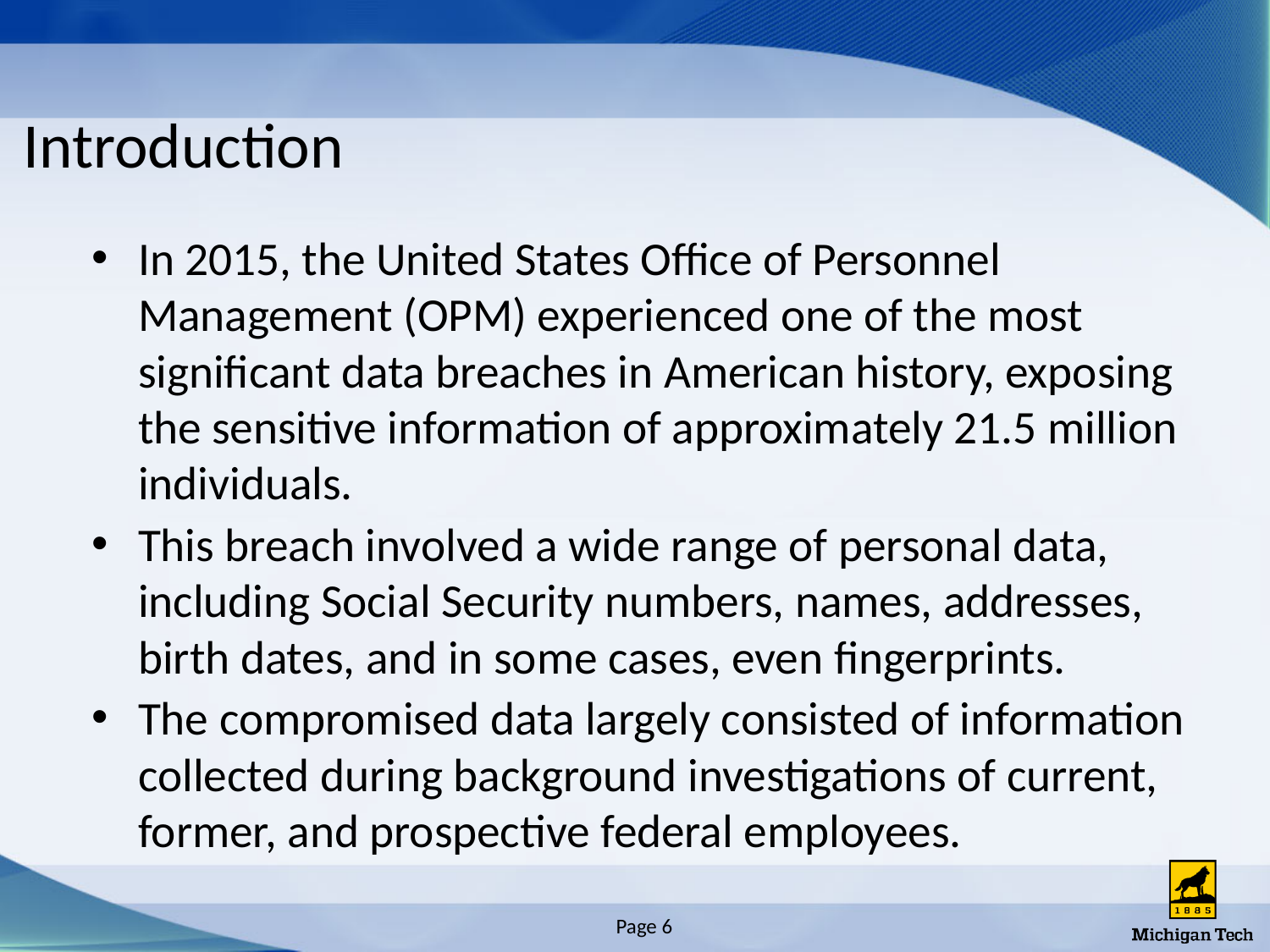

# Introduction
In 2015, the United States Office of Personnel Management (OPM) experienced one of the most significant data breaches in American history, exposing the sensitive information of approximately 21.5 million individuals.
This breach involved a wide range of personal data, including Social Security numbers, names, addresses, birth dates, and in some cases, even fingerprints.
The compromised data largely consisted of information collected during background investigations of current, former, and prospective federal employees.